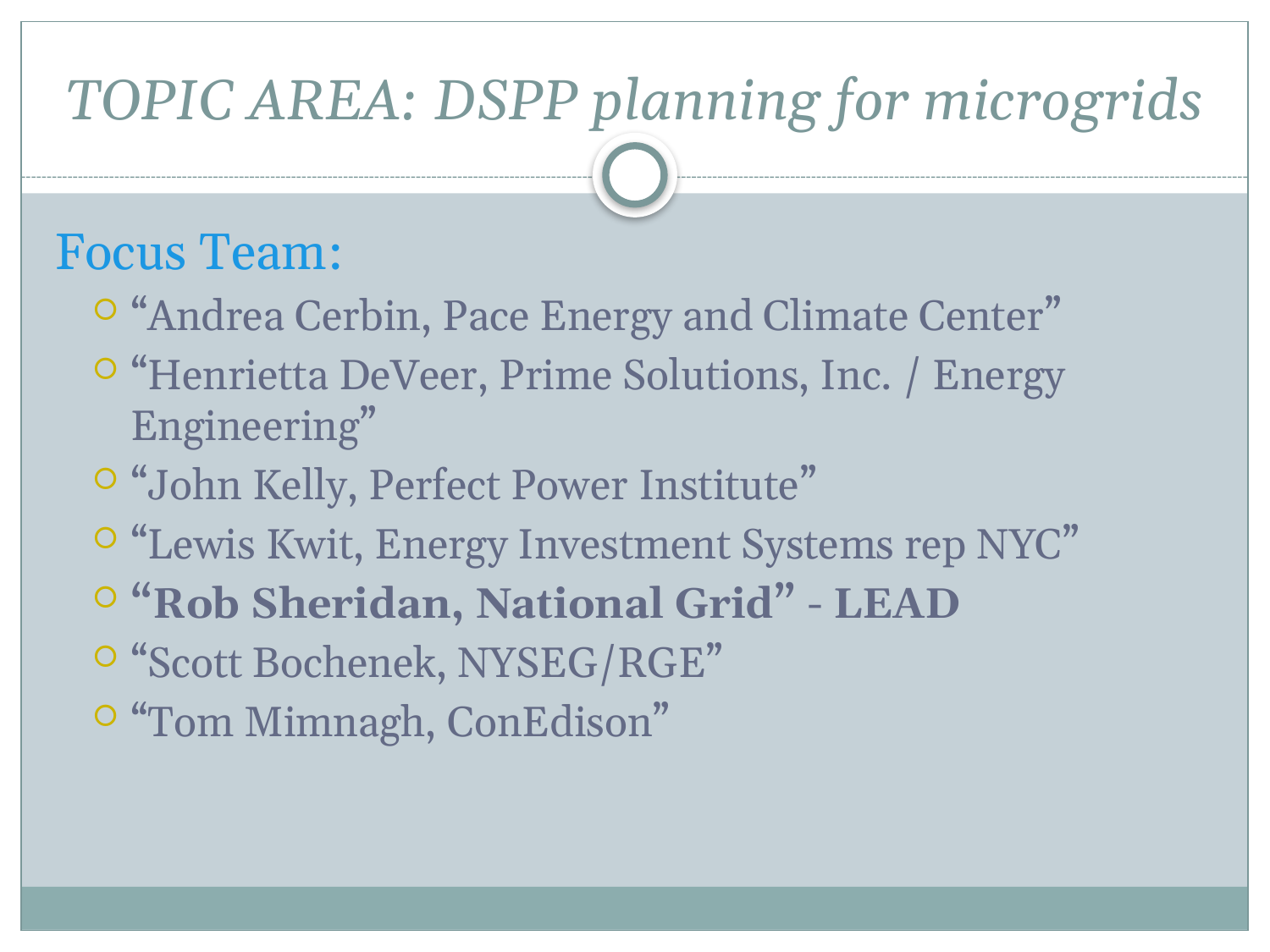

# TOPIC AREA: DSPP planning for microgrids
Focus Team:
“Andrea Cerbin, Pace Energy and Climate Center”
“Henrietta DeVeer, Prime Solutions, Inc. / Energy Engineering”
“John Kelly, Perfect Power Institute”
“Lewis Kwit, Energy Investment Systems rep NYC”
“Rob Sheridan, National Grid” - LEAD
“Scott Bochenek, NYSEG/RGE”
“Tom Mimnagh, ConEdison”